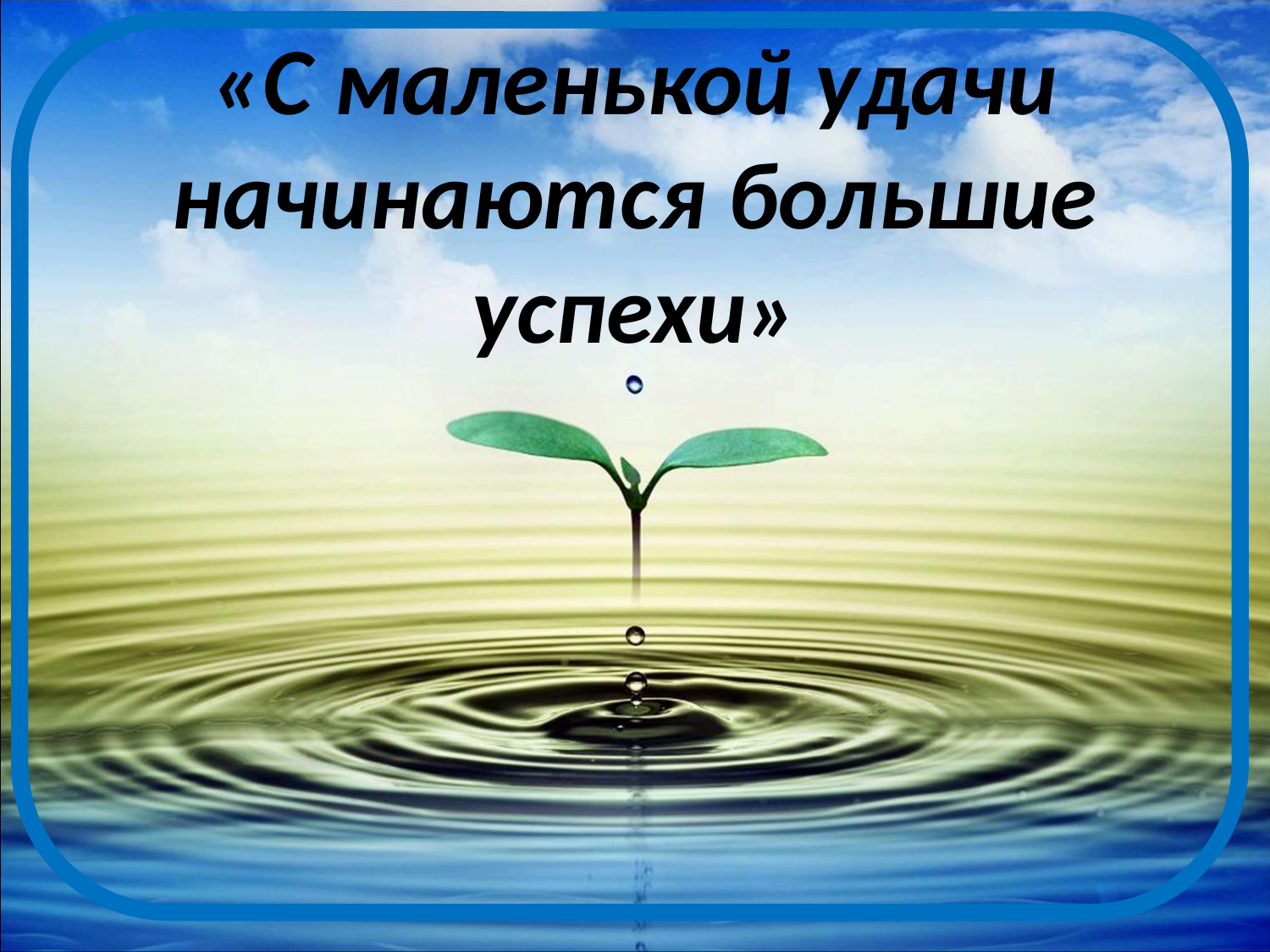

# «С маленькой удачи начинаются большие успехи»